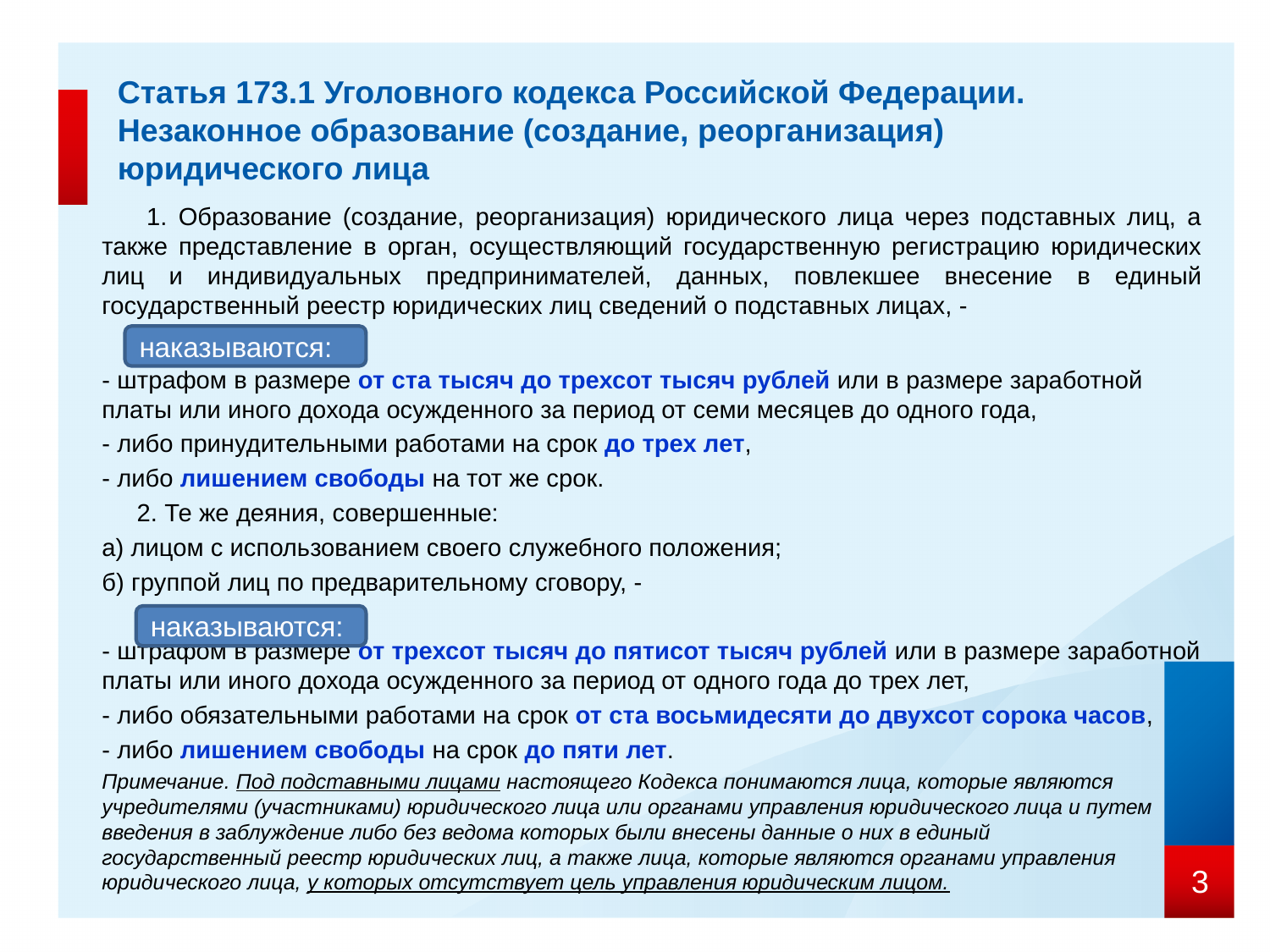

# Статья 173.1 Уголовного кодекса Российской Федерации. Незаконное образование (создание, реорганизация) юридического лица

    1. Образование (создание, реорганизация) юридического лица через подставных лиц, а также представление в орган, осуществляющий государственную регистрацию юридических лиц и индивидуальных предпринимателей, данных, повлекшее внесение в единый государственный реестр юридических лиц сведений о подставных лицах, -

- штрафом в размере от ста тысяч до трехсот тысяч рублей или в размере заработной платы или иного дохода осужденного за период от семи месяцев до одного года,
- либо принудительными работами на срок до трех лет,
- либо лишением свободы на тот же срок.
     2. Те же деяния, совершенные:
а) лицом с использованием своего служебного положения;
б) группой лиц по предварительному сговору, -

- штрафом в размере от трехсот тысяч до пятисот тысяч рублей или в размере заработной платы или иного дохода осужденного за период от одного года до трех лет,
- либо обязательными работами на срок от ста восьмидесяти до двухсот сорока часов,
- либо лишением свободы на срок до пяти лет.
Примечание. Под подставными лицами настоящего Кодекса понимаются лица, которые являются учредителями (участниками) юридического лица или органами управления юридического лица и путем введения в заблуждение либо без ведома которых были внесены данные о них в единый           государственный реестр юридических лиц, а также лица, которые являются органами управления юридического лица, у которых отсутствует цель управления юридическим лицом.

наказываются:
наказываются:
3